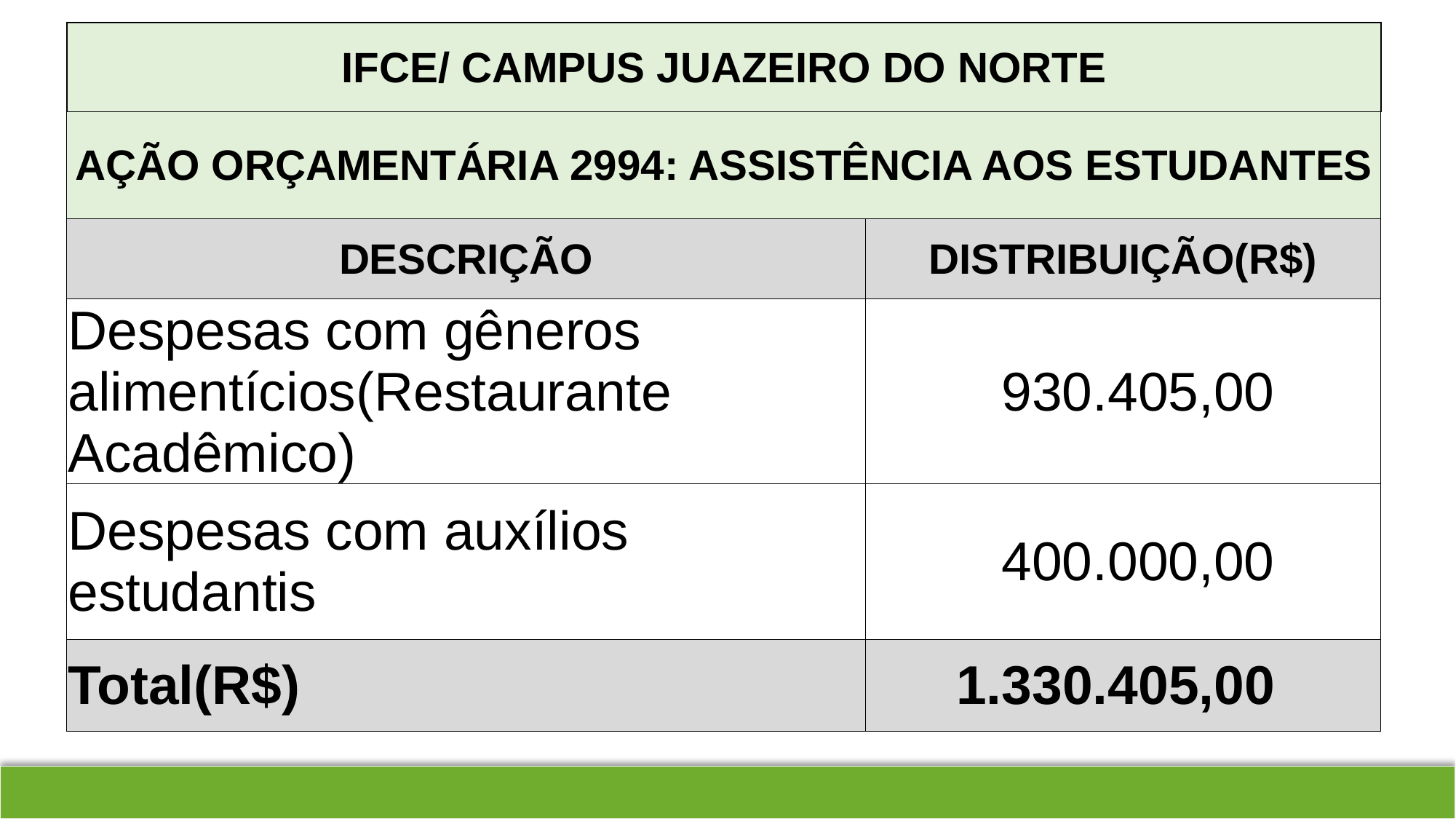

| IFCE/ CAMPUS JUAZEIRO DO NORTE |  |
| --- | --- |
| AÇÃO ORÇAMENTÁRIA 2994: ASSISTÊNCIA AOS ESTUDANTES |  |
| DESCRIÇÃO | DISTRIBUIÇÃO(R$) |
| Despesas com gêneros alimentícios(Restaurante Acadêmico) | 930.405,00 |
| Despesas com auxílios estudantis | 400.000,00 |
| Total(R$) | 1.330.405,00 |